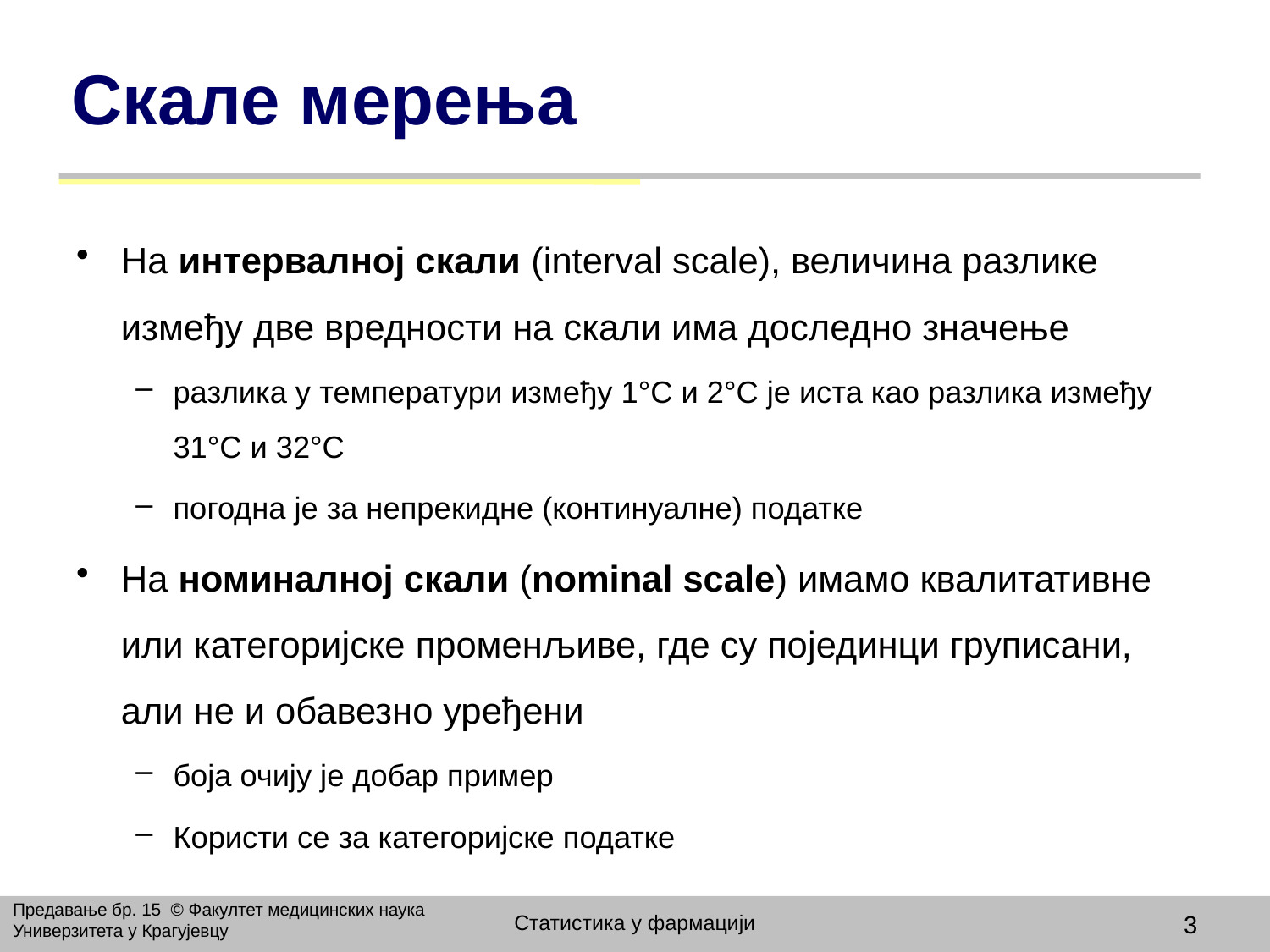

# Скале мерења
На интервалној скали (interval scale), величина разлике између две вредности на скали има доследно значење
разлика у температури између 1°C и 2°C је иста као разлика између 31°C и 32°C
погодна је за непрекидне (континуалне) податке
На номиналној скали (nominal scale) имамо квалитативне или категоријске променљиве, где су појединци груписани, али не и обавезно уређени
боја очију је добар пример
Користи се за категоријске податке
Предавање бр. 15  © Факултет медицинских наука Универзитета у Крагујевцу
Статистика у фармацији
3